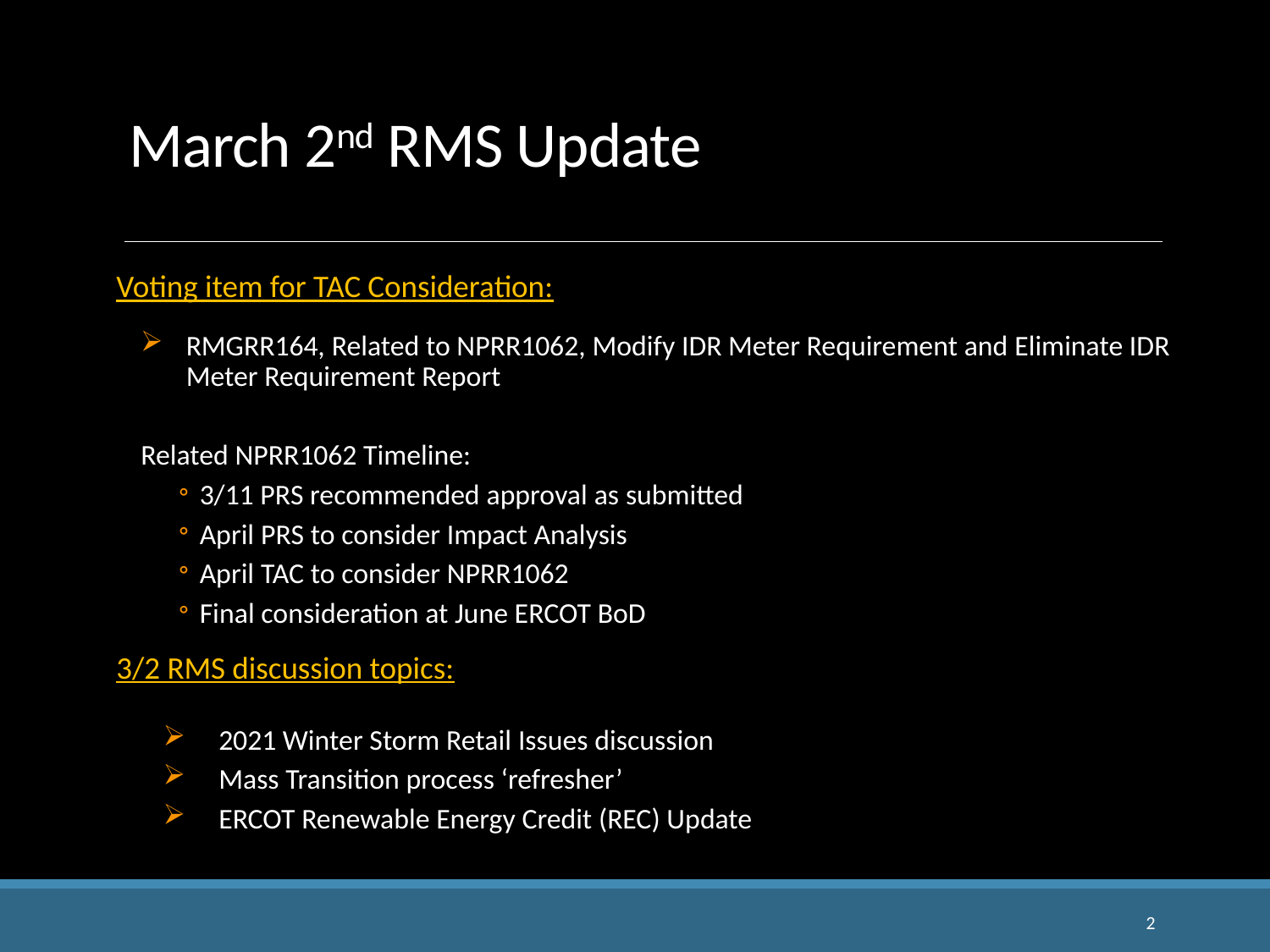

# March 2nd RMS Update
Voting item for TAC Consideration:

RMGRR164, Related to NPRR1062, Modify IDR Meter Requirement and Eliminate IDR Meter Requirement Report

Related NPRR1062 Timeline:
3/11 PRS recommended approval as submitted
April PRS to consider Impact Analysis
April TAC to consider NPRR1062
Final consideration at June ERCOT BoD
3/2 RMS discussion topics:
2021 Winter Storm Retail Issues discussion
Mass Transition process ‘refresher’
ERCOT Renewable Energy Credit (REC) Update

2